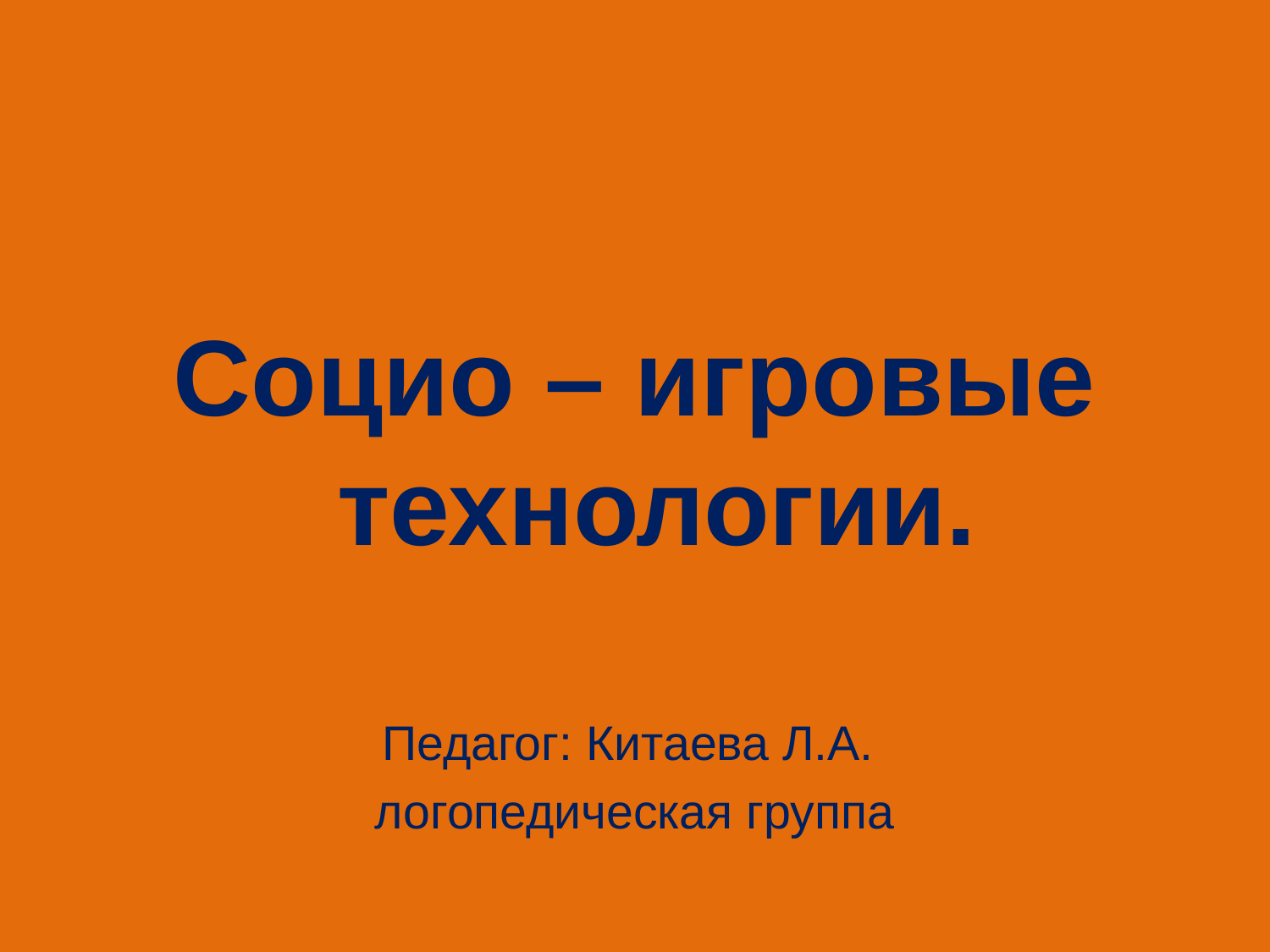

Социо – игровые технологии.

Педагог: Китаева Л.А.
логопедическая группа